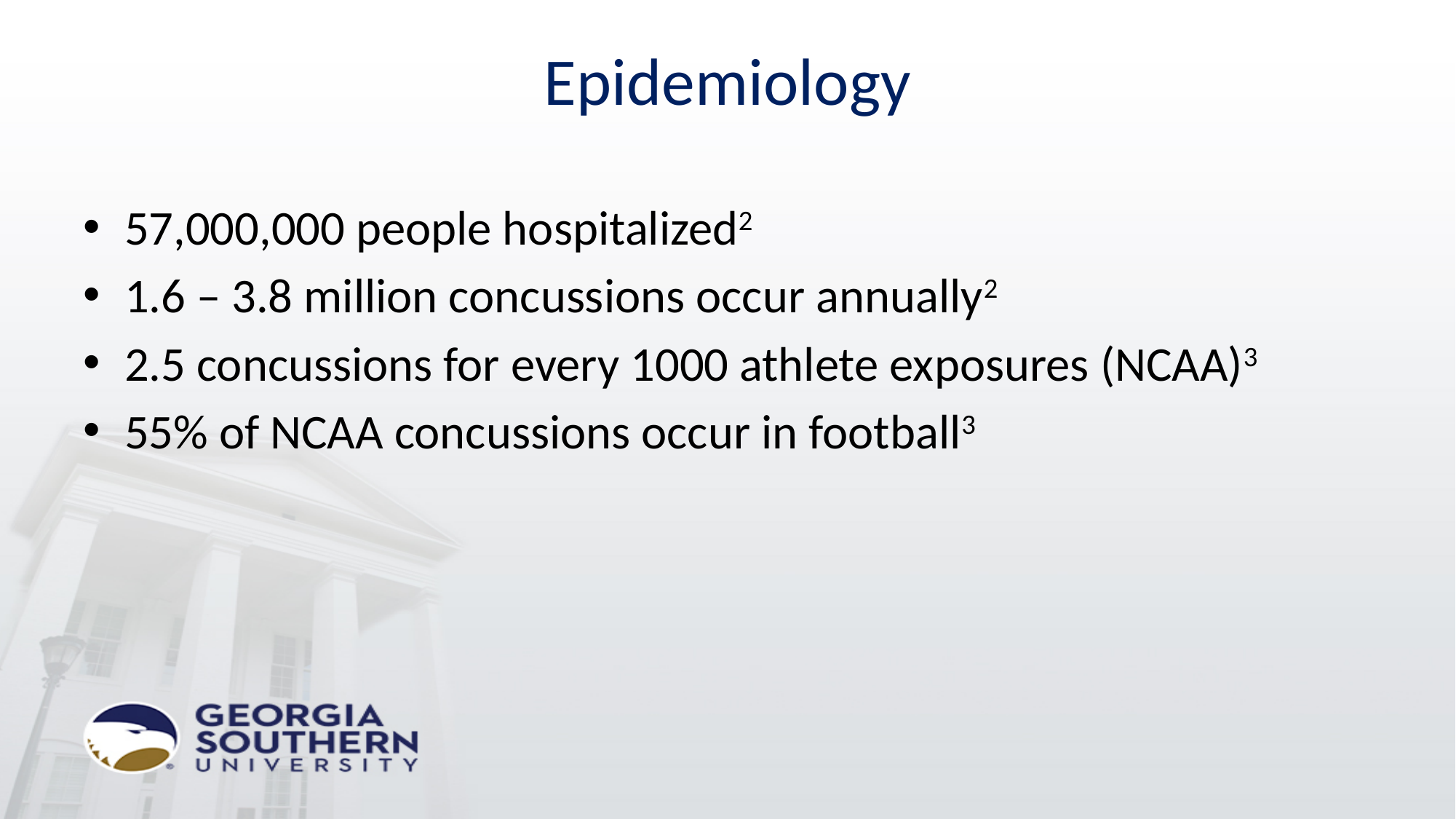

# Epidemiology
57,000,000 people hospitalized2
1.6 – 3.8 million concussions occur annually2
2.5 concussions for every 1000 athlete exposures (NCAA)3
55% of NCAA concussions occur in football3